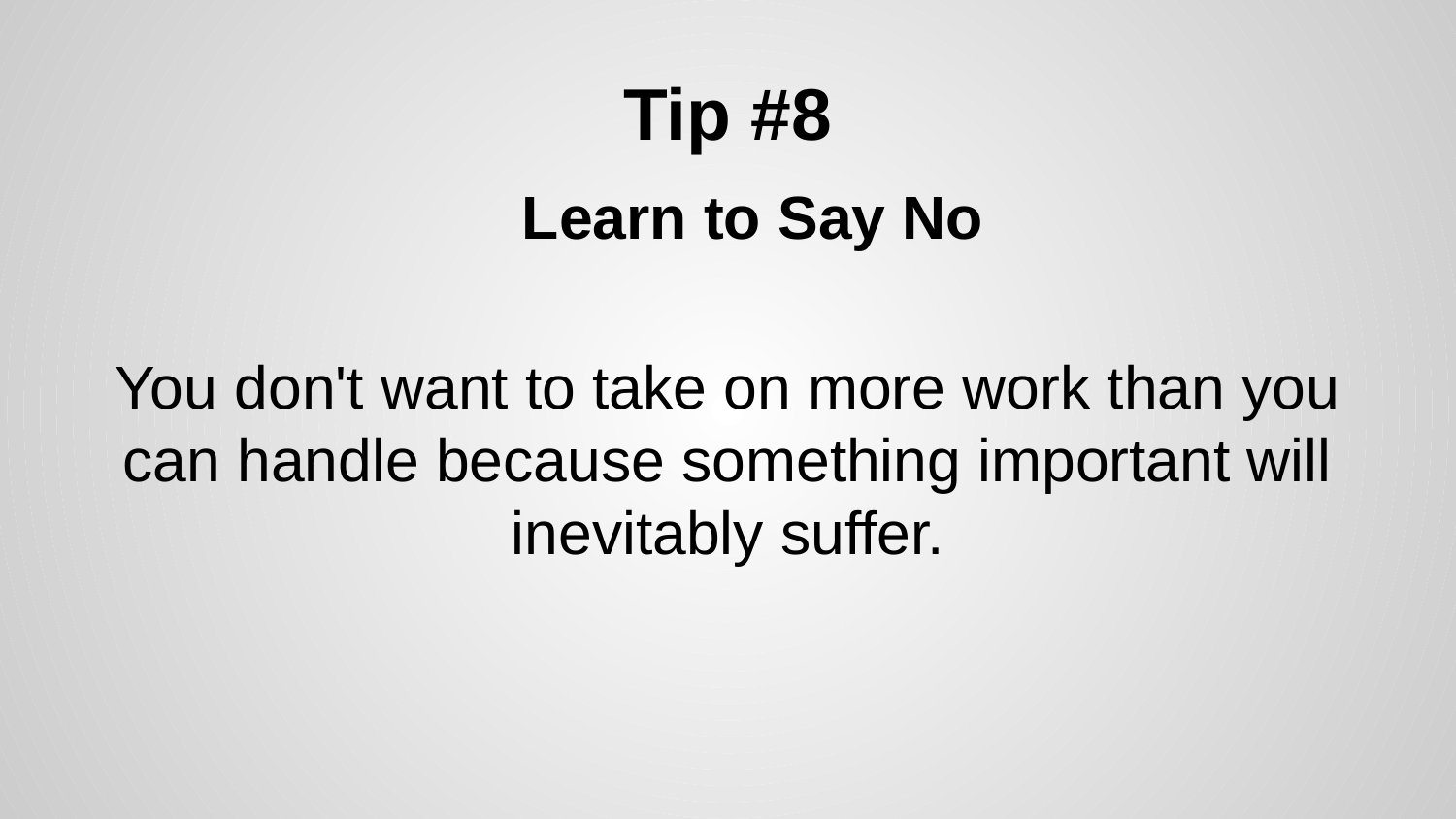

# Tip #8

   Learn to Say No

You don't want to take on more work than you can handle because something important will inevitably suffer.